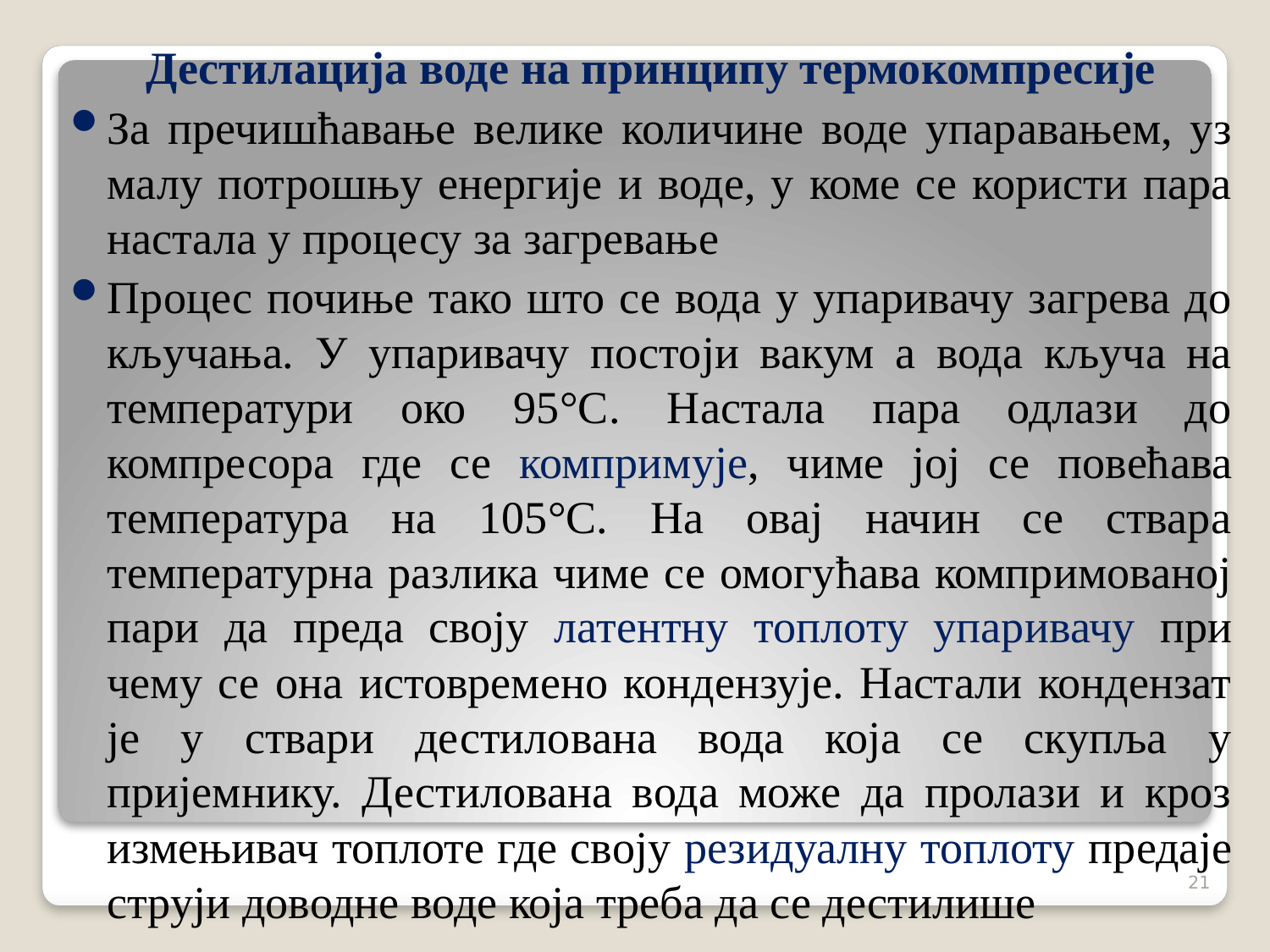

Дестилација воде на принципу термокомпресије
За пречишћавање велике количине воде упаравањем, уз малу потрошњу енергије и воде, у коме се користи пара настала у процесу за загревање
Процес почиње тако што се вода у упаривачу загрева до кључања. У упаривачу постоји вакум а вода кључа на температури око 95°С. Настала пара одлази до компресора где се компримује, чиме јој се повећава температура на 105°С. На овај начин се ствара температурна разлика чиме се омогућава компримованој пари да преда своју латентну топлоту упаривачу при чему се она истовремено кондензује. Настали кондензат је у ствари дестилована вода која се скупља у пријемнику. Дестилована вода може да пролази и кроз измењивач топлоте где своју резидуалну топлоту предаје струји доводне воде која треба да се дестилише

21